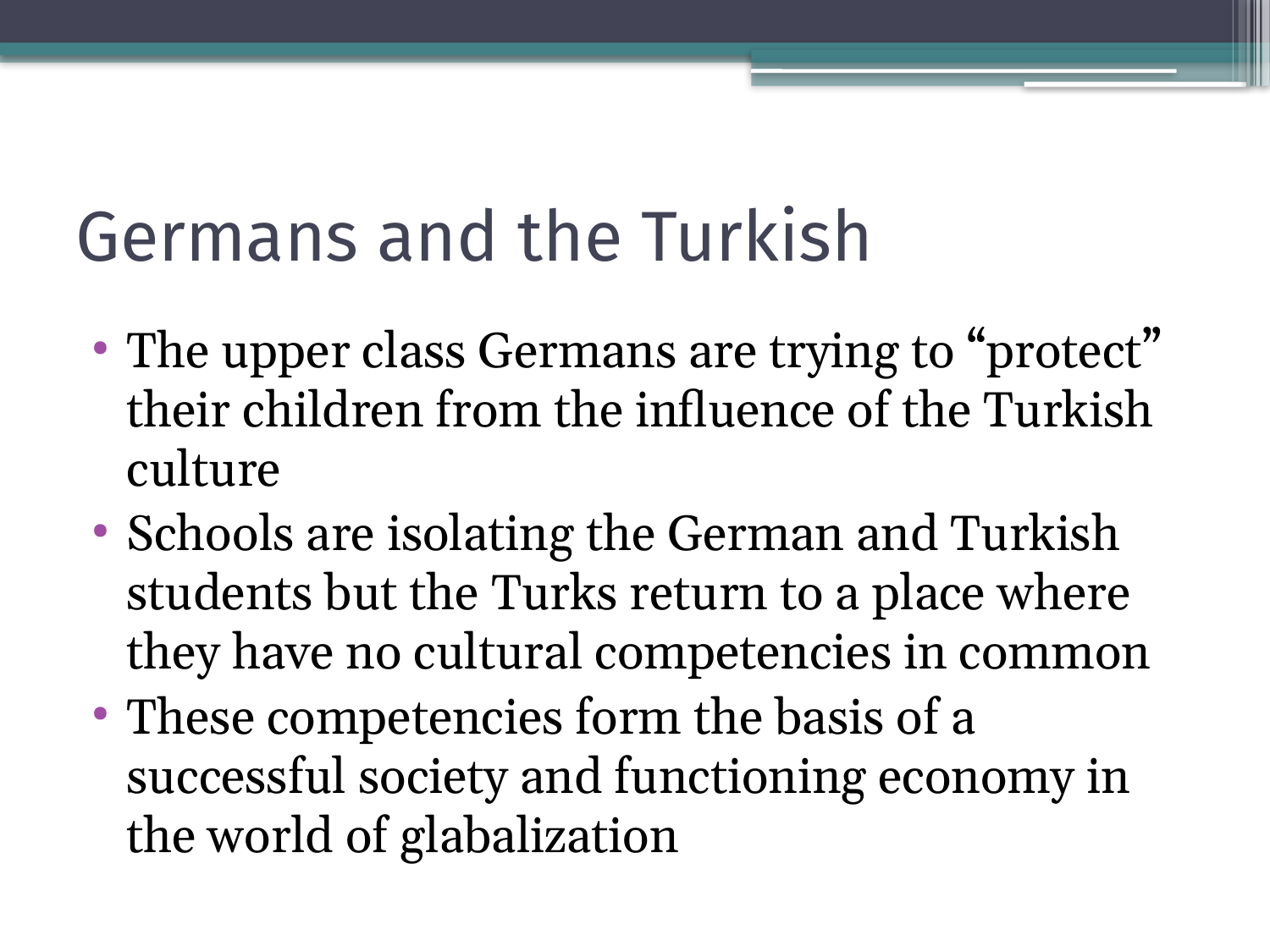

# Germans and the Turkish
The upper class Germans are trying to “protect” their children from the influence of the Turkish culture
Schools are isolating the German and Turkish students but the Turks return to a place where they have no cultural competencies in common
These competencies form the basis of a successful society and functioning economy in the world of glabalization